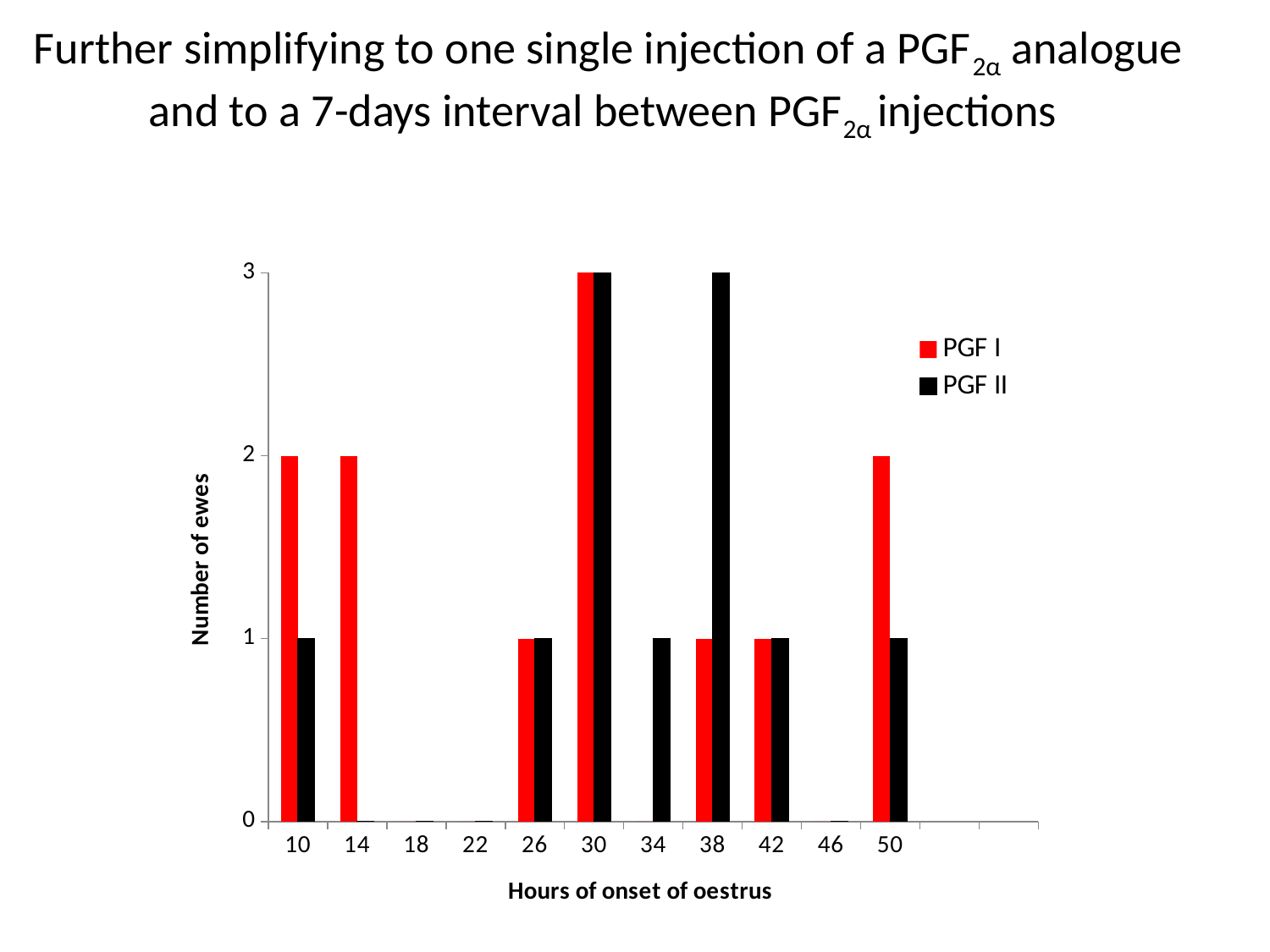

Further simplifying to one single injection of a PGF2α analogue and to a 7-days interval between PGF2α injections

### Chart

| Category | PGF I | PGF II |
|---|---|---|
| 10 | 2.0 | 1.0 |
| 14 | 2.0 | 0.0 |
| 18 | 0.0 | 0.0 |
| 22 | 0.0 | 0.0 |
| 26 | 1.0 | 1.0 |
| 30 | 3.0 | 3.0 |
| 34 | 0.0 | 1.0 |
| 38 | 1.0 | 3.0 |
| 42 | 1.0 | 1.0 |
| 46 | 0.0 | 0.0 |
| 50 | 2.0 | 1.0 |
|  | None | None |
|  | None | None |